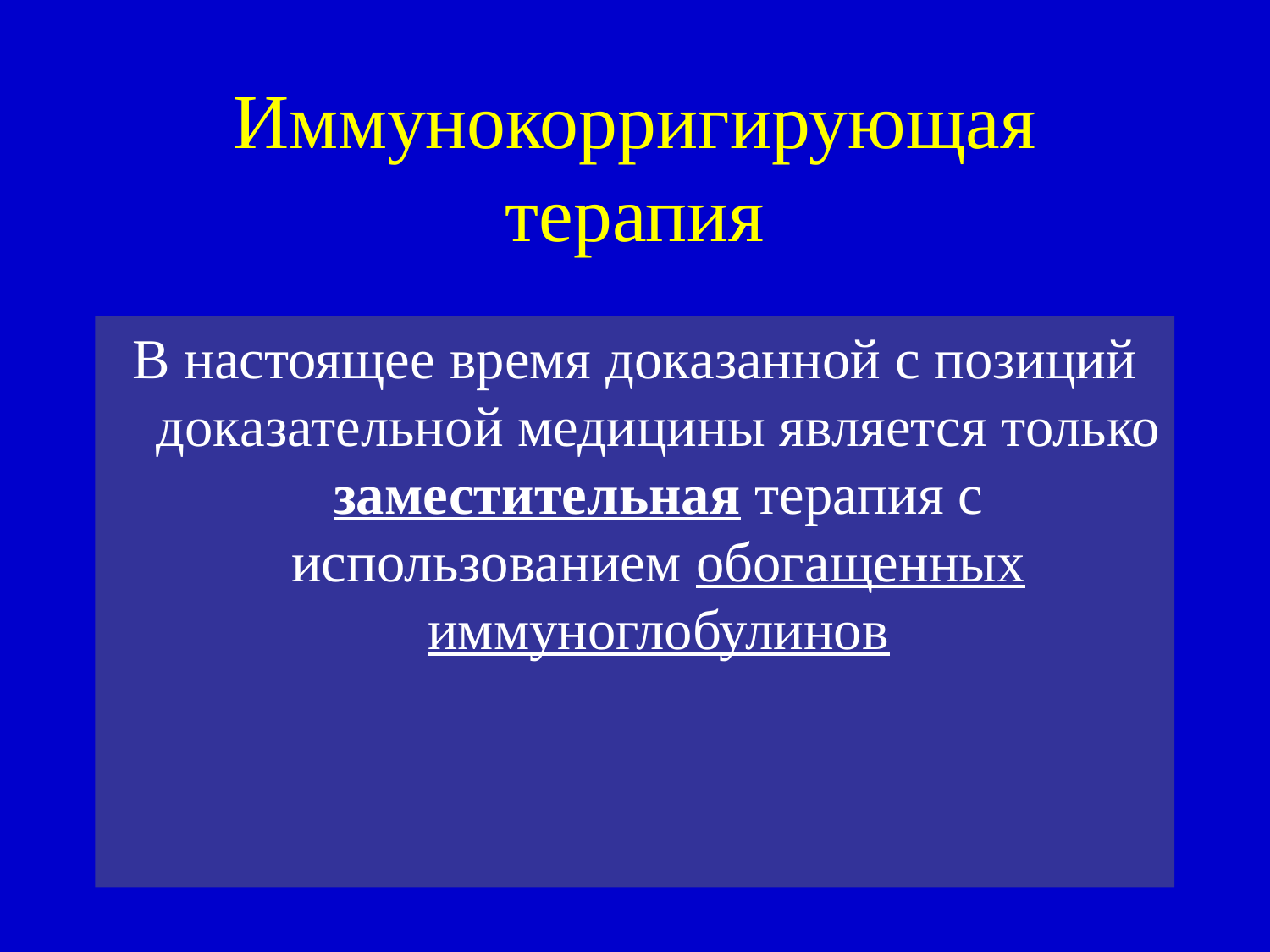

# Иммунокорригирующая терапия
В настоящее время доказанной с позиций доказательной медицины является только заместительная терапия с использованием обогащенных иммуноглобулинов